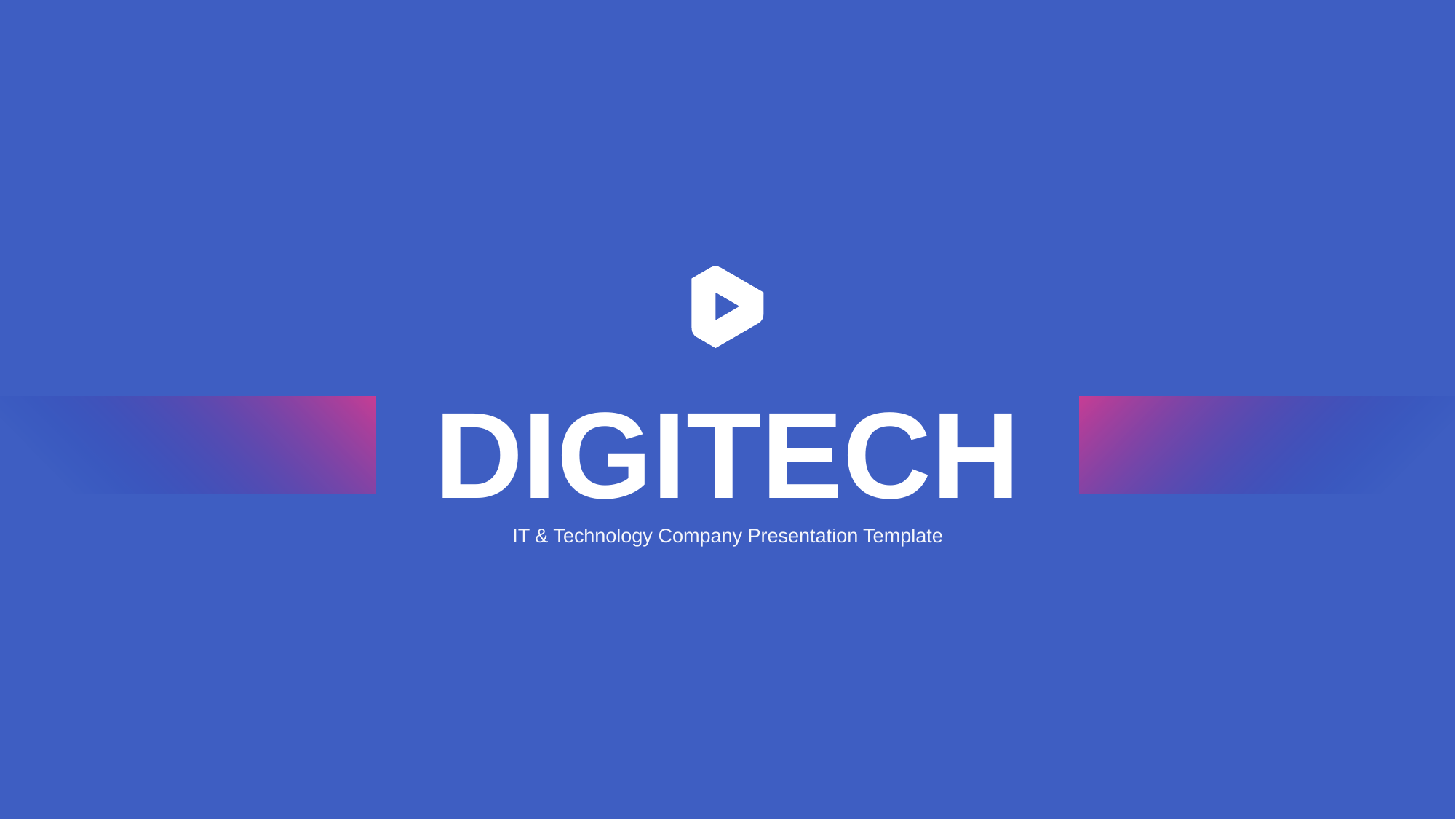

DIGITECH

IT & Technology Company Presentation Template